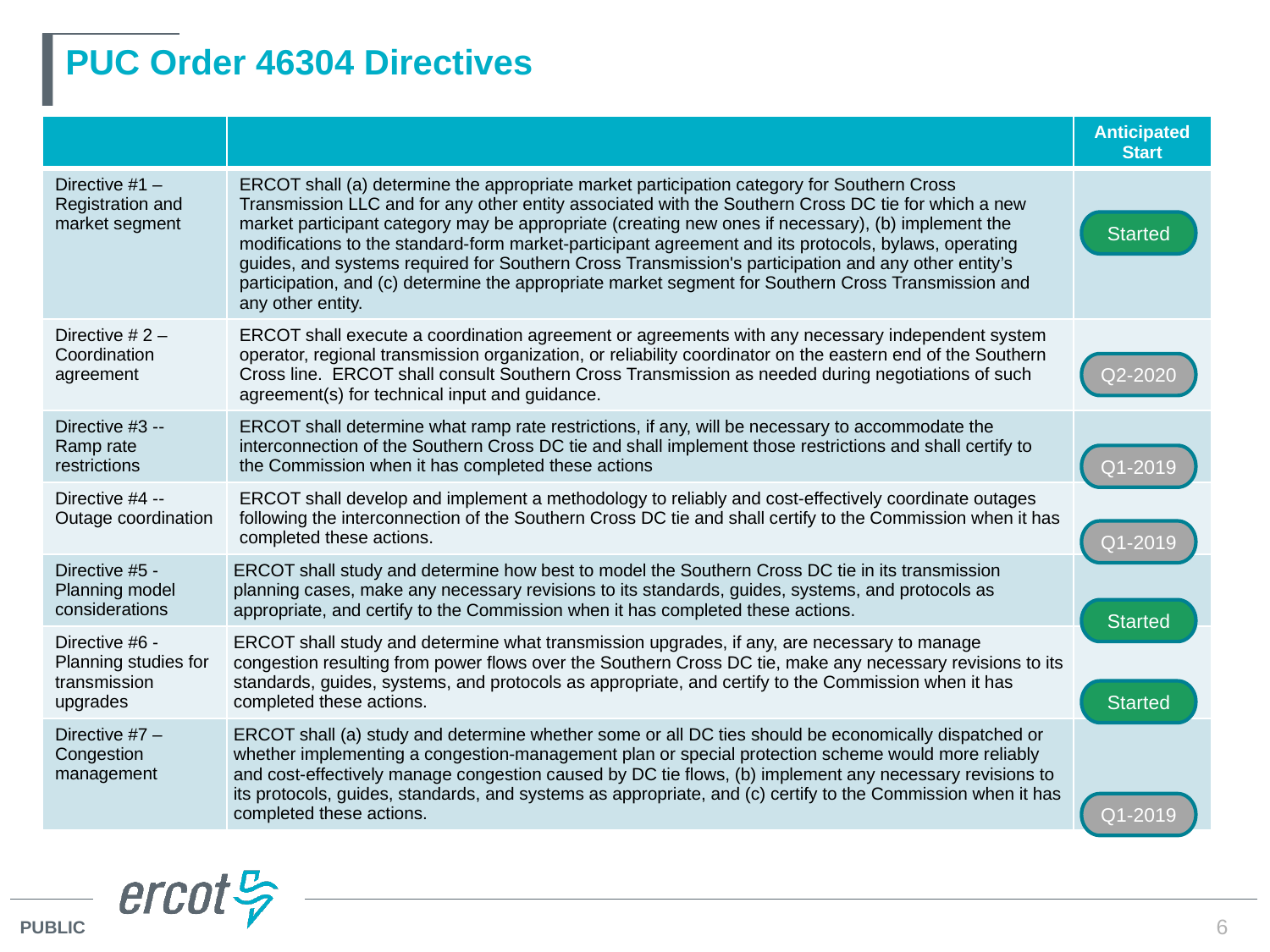

# PUC Order 46304 Directives
|  |  | Anticipated Start |
| --- | --- | --- |
| Directive #1 – Registration and market segment | ERCOT shall (a) determine the appropriate market participation category for Southern Cross Transmission LLC and for any other entity associated with the Southern Cross DC tie for which a new market participant category may be appropriate (creating new ones if necessary), (b) implement the modifications to the standard-form market-participant agreement and its protocols, bylaws, operating guides, and systems required for Southern Cross Transmission's participation and any other entity’s participation, and (c) determine the appropriate market segment for Southern Cross Transmission and any other entity. |  |
| Directive # 2 – Coordination agreement | ERCOT shall execute a coordination agreement or agreements with any necessary independent system operator, regional transmission organization, or reliability coordinator on the eastern end of the Southern Cross line.  ERCOT shall consult Southern Cross Transmission as needed during negotiations of such agreement(s) for technical input and guidance. |  |
| Directive #3 -- Ramp rate restrictions | ERCOT shall determine what ramp rate restrictions, if any, will be necessary to accommodate the interconnection of the Southern Cross DC tie and shall implement those restrictions and shall certify to the Commission when it has completed these actions |  |
| Directive #4 -- Outage coordination | ERCOT shall develop and implement a methodology to reliably and cost-effectively coordinate outages following the interconnection of the Southern Cross DC tie and shall certify to the Commission when it has completed these actions. |  |
| Directive #5 - Planning model considerations | ERCOT shall study and determine how best to model the Southern Cross DC tie in its transmission planning cases, make any necessary revisions to its standards, guides, systems, and protocols as appropriate, and certify to the Commission when it has completed these actions. |  |
| Directive #6 - Planning studies for transmission upgrades | ERCOT shall study and determine what transmission upgrades, if any, are necessary to manage congestion resulting from power flows over the Southern Cross DC tie, make any necessary revisions to its standards, guides, systems, and protocols as appropriate, and certify to the Commission when it has completed these actions. |  |
| Directive #7 – Congestion management | ERCOT shall (a) study and determine whether some or all DC ties should be economically dispatched or whether implementing a congestion-management plan or special protection scheme would more reliably and cost-effectively manage congestion caused by DC tie flows, (b) implement any necessary revisions to its protocols, guides, standards, and systems as appropriate, and (c) certify to the Commission when it has completed these actions. |  |
Started
Q2-2020
Q1-2019
Q1-2019
Started
Started
Q1-2019
6